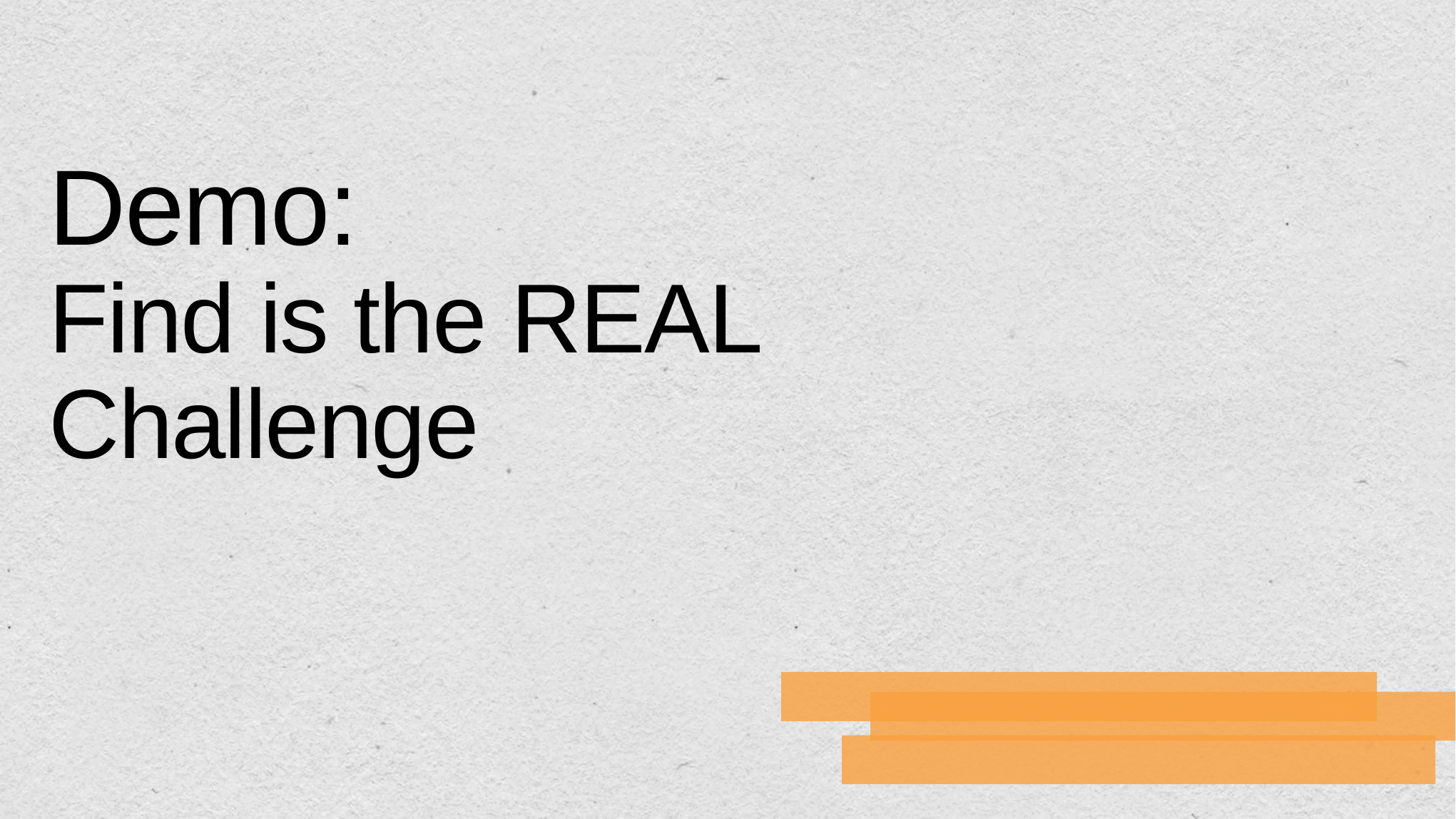

# Demo: Find is the REAL Challenge